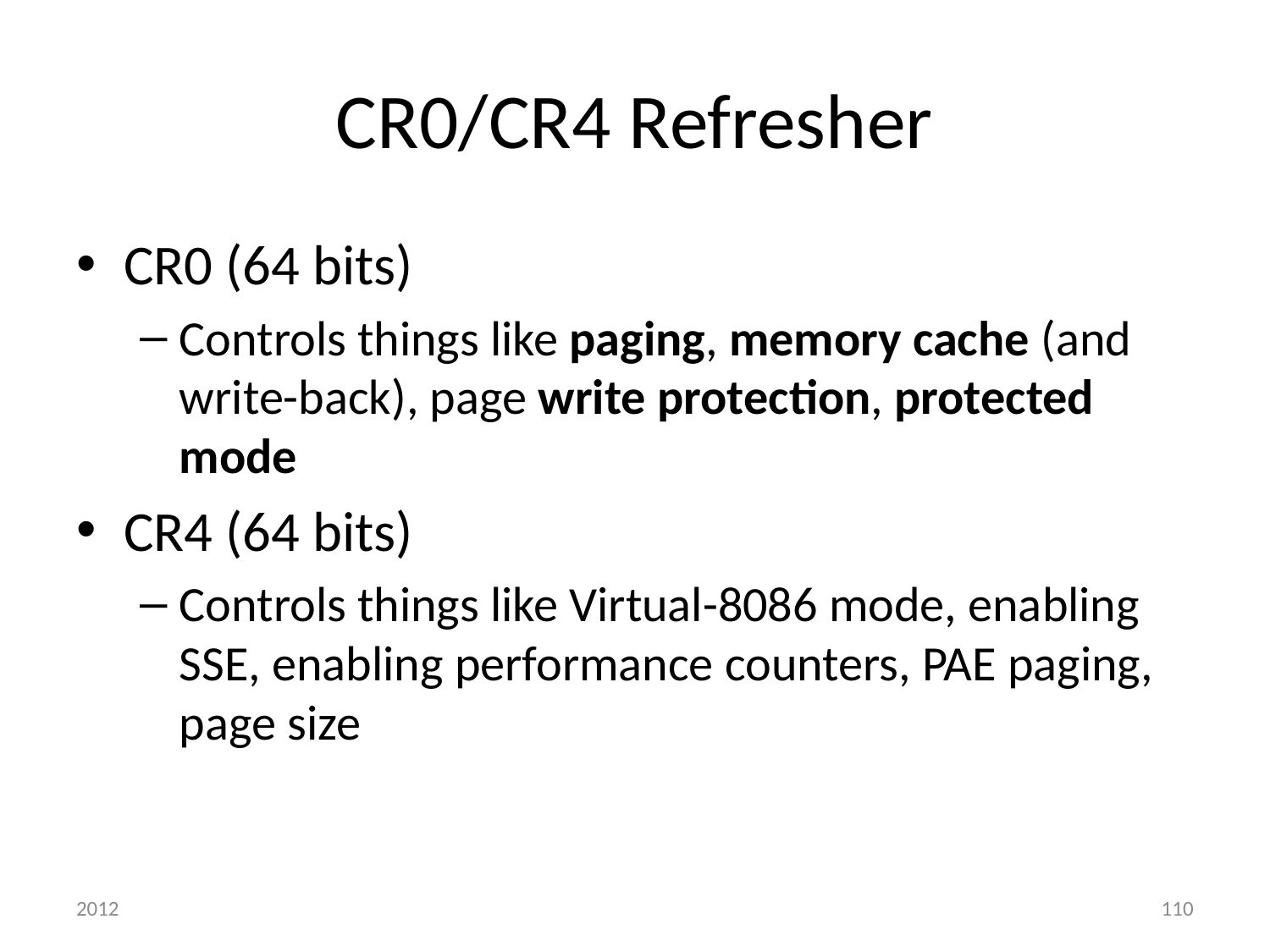

# CR0/CR4 Refresher
CR0 (64 bits)
Controls things like paging, memory cache (and write-back), page write protection, protected mode
CR4 (64 bits)
Controls things like Virtual-8086 mode, enabling SSE, enabling performance counters, PAE paging, page size

2012

110